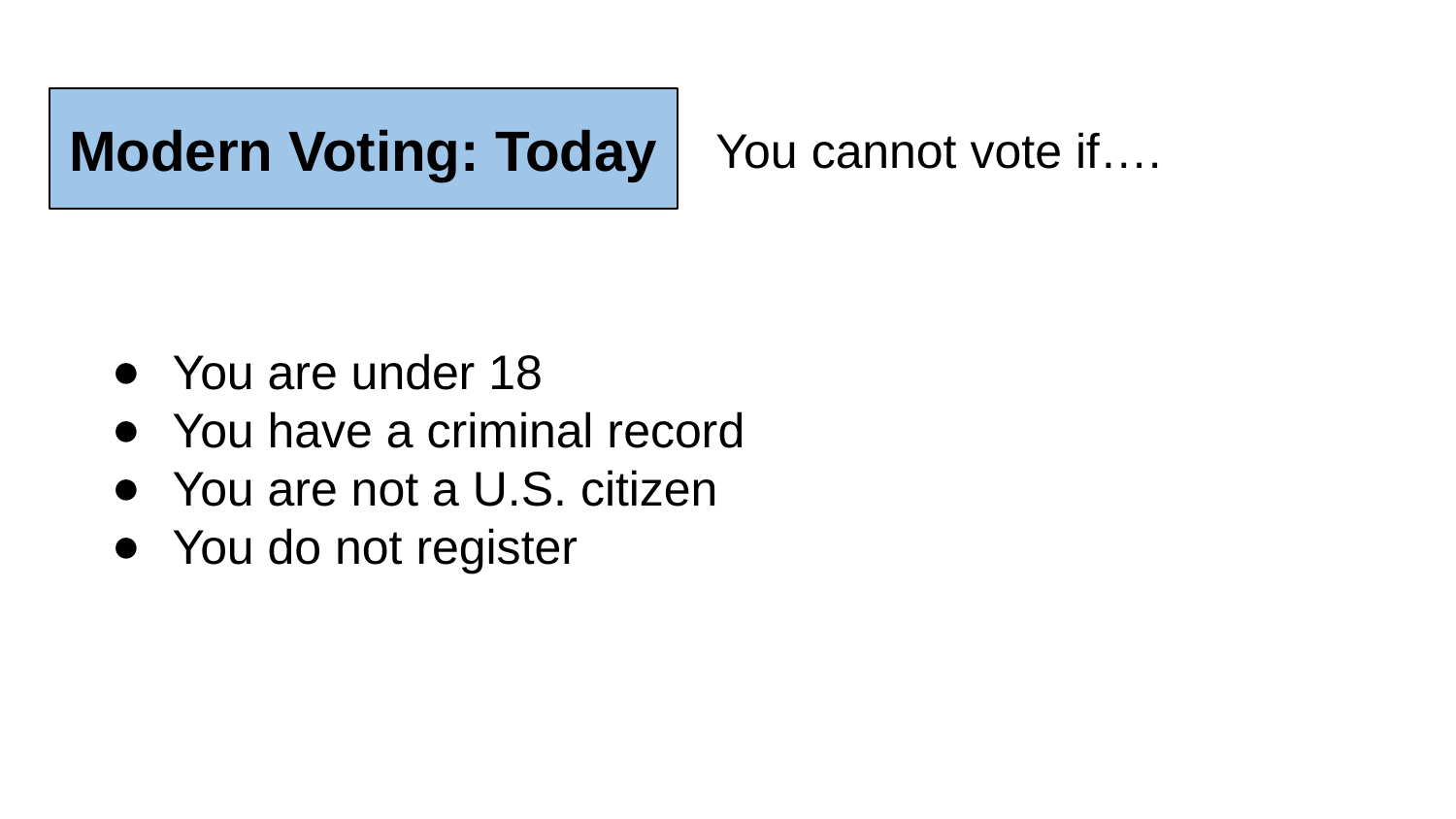

# Modern Voting: Today
You cannot vote if….
You are under 18
You have a criminal record
You are not a U.S. citizen
You do not register